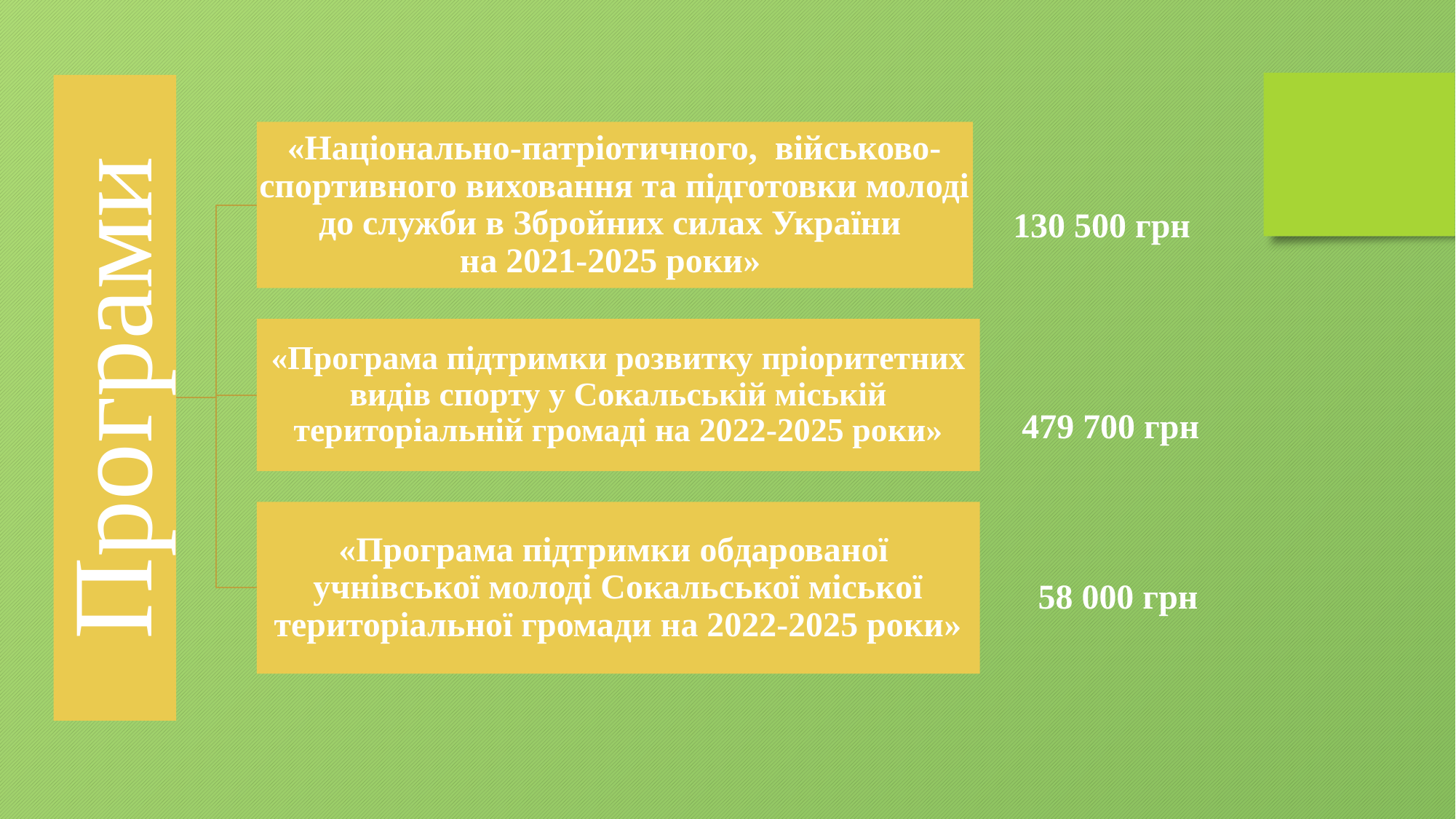

Програми
«Національно-патріотичного,  військово-спортивного виховання та підготовки молоді до служби в Збройних силах України
на 2021-2025 роки»
«Програма підтримки розвитку пріоритетних видів спорту у Сокальській міській територіальній громаді на 2022-2025 роки»
«Програма підтримки обдарованої  учнівської молоді Сокальської міської територіальної громади на 2022-2025 роки»
130 500 грн
 479 700 грн
 58 000 грн